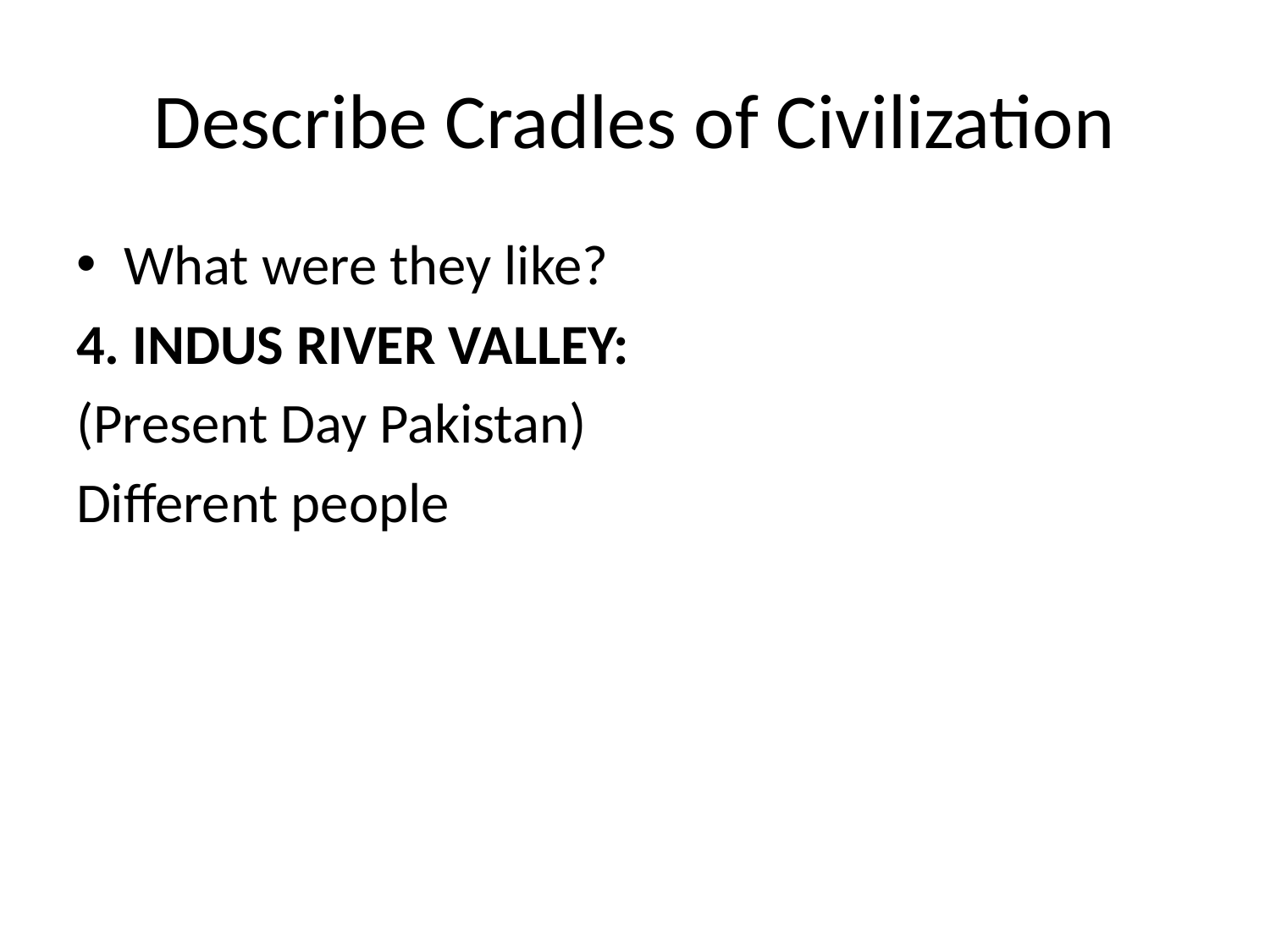

# Describe Cradles of Civilization
What were they like?
4. INDUS RIVER VALLEY:
(Present Day Pakistan)
Different people